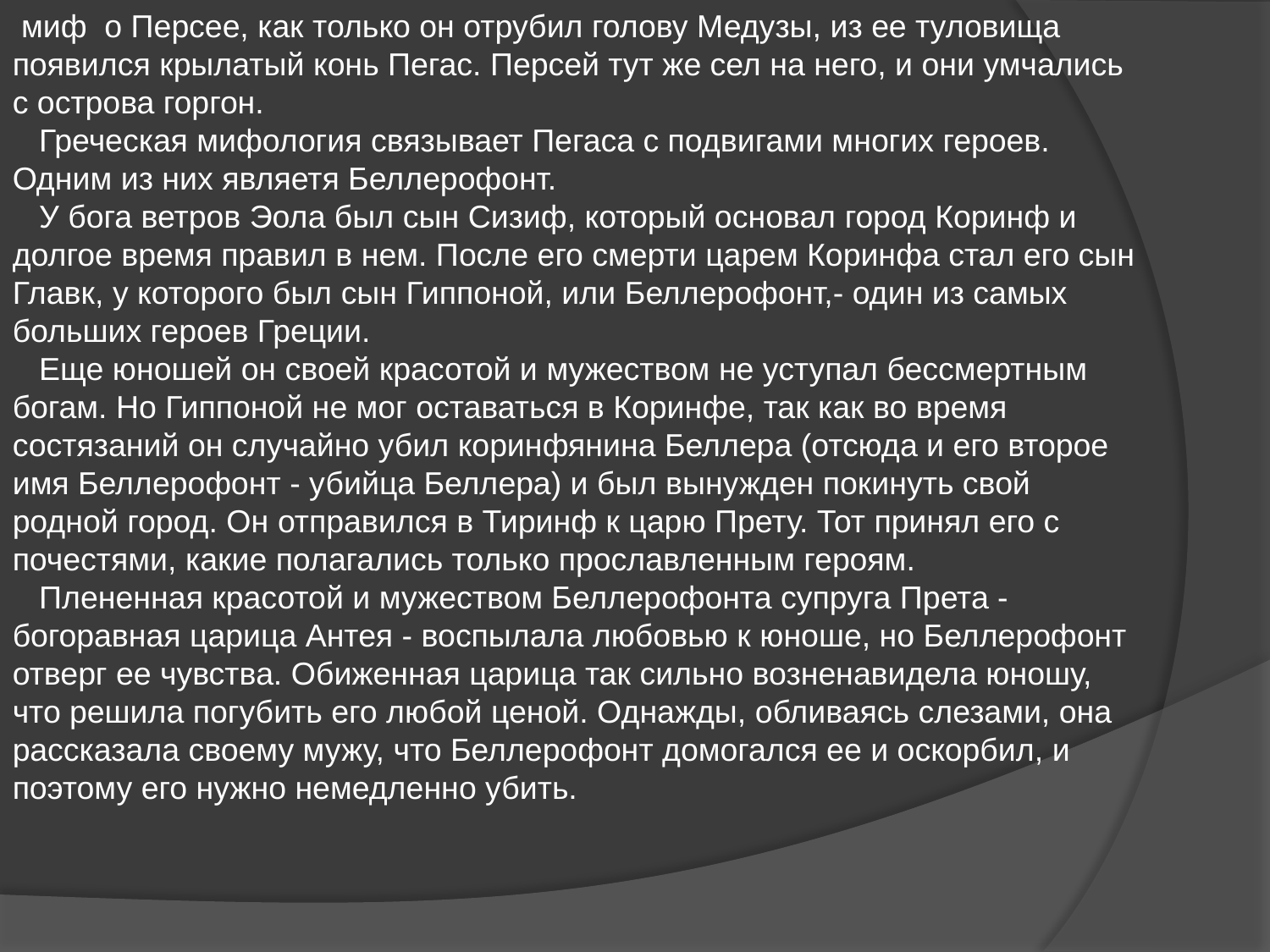

миф  о Персее, как только он отрубил голову Медузы, из ее туловища появился крылатый конь Пегас. Персей тут же сел на него, и они умчались с острова горгон.
   Греческая мифология связывает Пегаса с подвигами многих героев. Одним из них являетя Беллерофонт.
   У бога ветров Эола был сын Сизиф, который основал город Коринф и долгое время правил в нем. После его смерти царем Коринфа стал его сын Главк, у которого был сын Гиппоной, или Беллерофонт,- один из самых больших героев Греции.
   Еще юношей он своей красотой и мужеством не уступал бессмертным богам. Но Гиппоной не мог оставаться в Коринфе, так как во время состязаний он случайно убил коринфянина Беллера (отсюда и его второе имя Беллерофонт - убийца Беллера) и был вынужден покинуть свой родной город. Он отправился в Тиринф к царю Прету. Тот принял его с почестями, какие полагались только прославленным героям.
   Плененная красотой и мужеством Беллерофонта супруга Прета - богоравная царица Антея - воспылала любовью к юноше, но Беллерофонт отверг ее чувства. Обиженная царица так сильно возненавидела юношу, что решила погубить его любой ценой. Однажды, обливаясь слезами, она рассказала своему мужу, что Беллерофонт домогался ее и оскорбил, и поэтому его нужно немедленно убить.